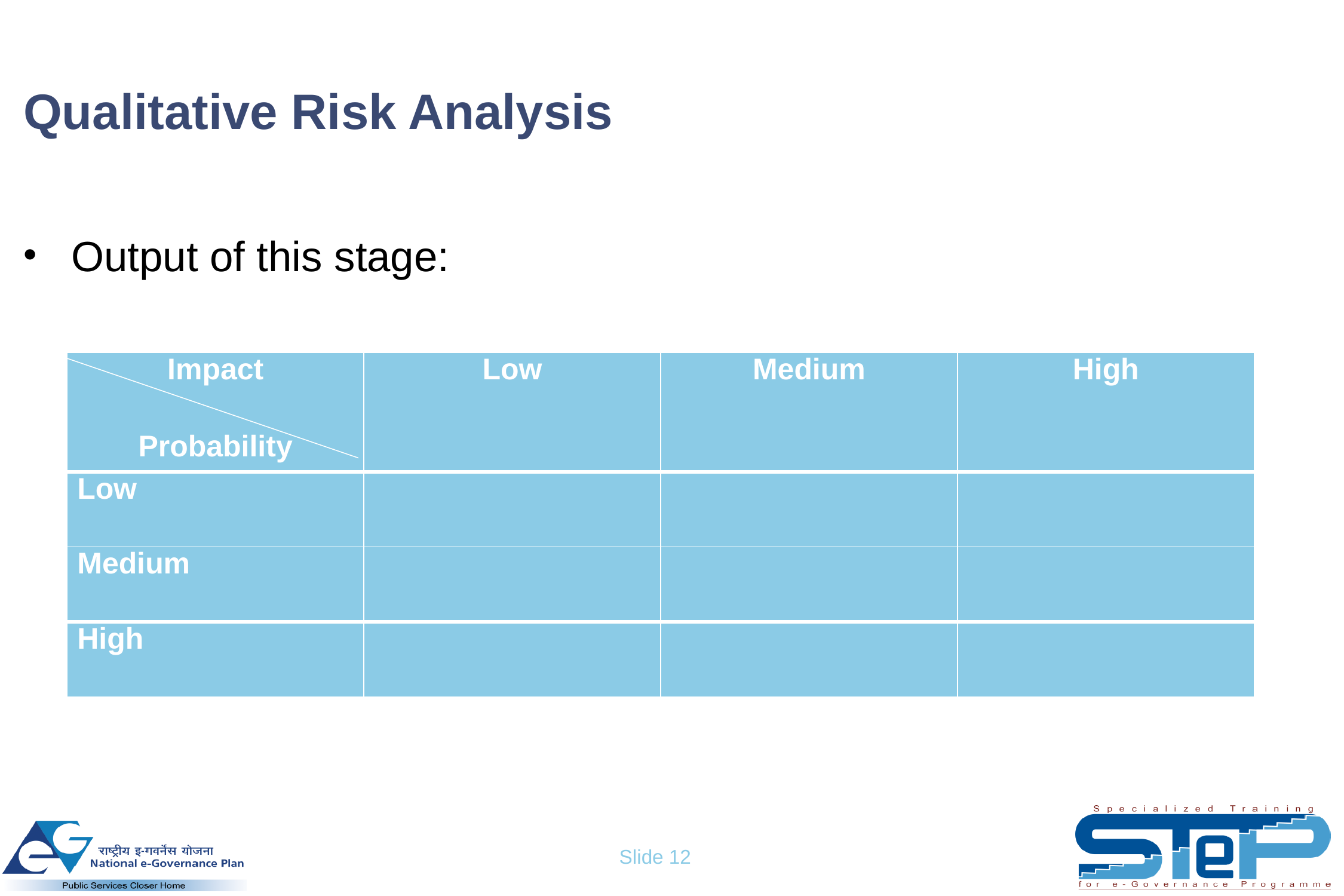

# Qualitative Risk Analysis
Output of this stage:

| Impact     Probability | Low | Medium | High |
| --- | --- | --- | --- |
| Low |  |  |  |
| Medium |  |  |  |
| High |  |  |  |